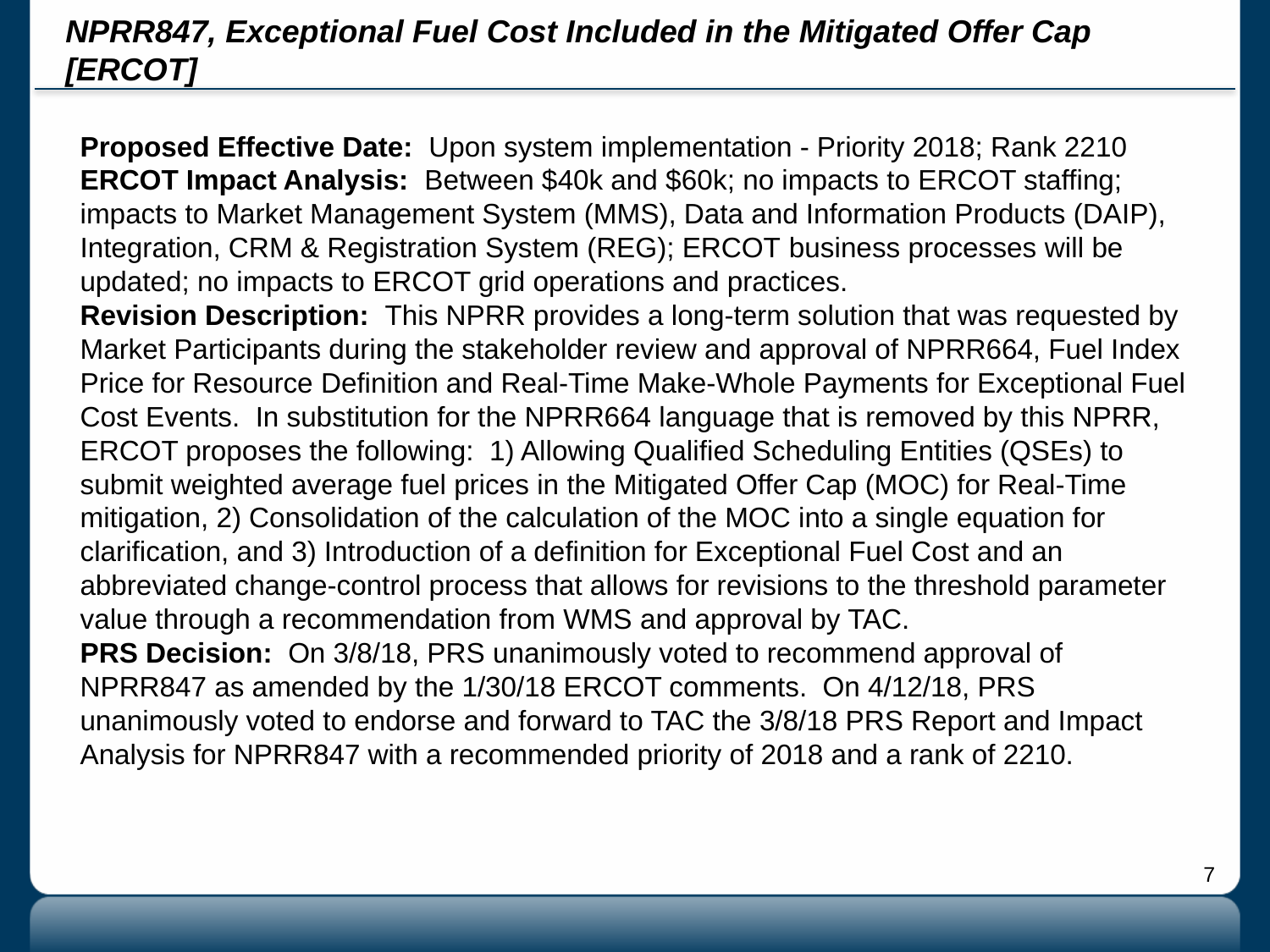

# NPRR847, Exceptional Fuel Cost Included in the Mitigated Offer Cap [ERCOT]
Proposed Effective Date:  Upon system implementation - Priority 2018; Rank 2210
ERCOT Impact Analysis:  Between $40k and $60k; no impacts to ERCOT staffing; impacts to Market Management System (MMS), Data and Information Products (DAIP), Integration, CRM & Registration System (REG); ERCOT business processes will be updated; no impacts to ERCOT grid operations and practices.
Revision Description:  This NPRR provides a long-term solution that was requested by Market Participants during the stakeholder review and approval of NPRR664, Fuel Index Price for Resource Definition and Real-Time Make-Whole Payments for Exceptional Fuel Cost Events.  In substitution for the NPRR664 language that is removed by this NPRR, ERCOT proposes the following:  1) Allowing Qualified Scheduling Entities (QSEs) to submit weighted average fuel prices in the Mitigated Offer Cap (MOC) for Real-Time mitigation, 2) Consolidation of the calculation of the MOC into a single equation for clarification, and 3) Introduction of a definition for Exceptional Fuel Cost and an abbreviated change-control process that allows for revisions to the threshold parameter value through a recommendation from WMS and approval by TAC.
PRS Decision:  On 3/8/18, PRS unanimously voted to recommend approval of NPRR847 as amended by the 1/30/18 ERCOT comments.  On 4/12/18, PRS unanimously voted to endorse and forward to TAC the 3/8/18 PRS Report and Impact Analysis for NPRR847 with a recommended priority of 2018 and a rank of 2210.